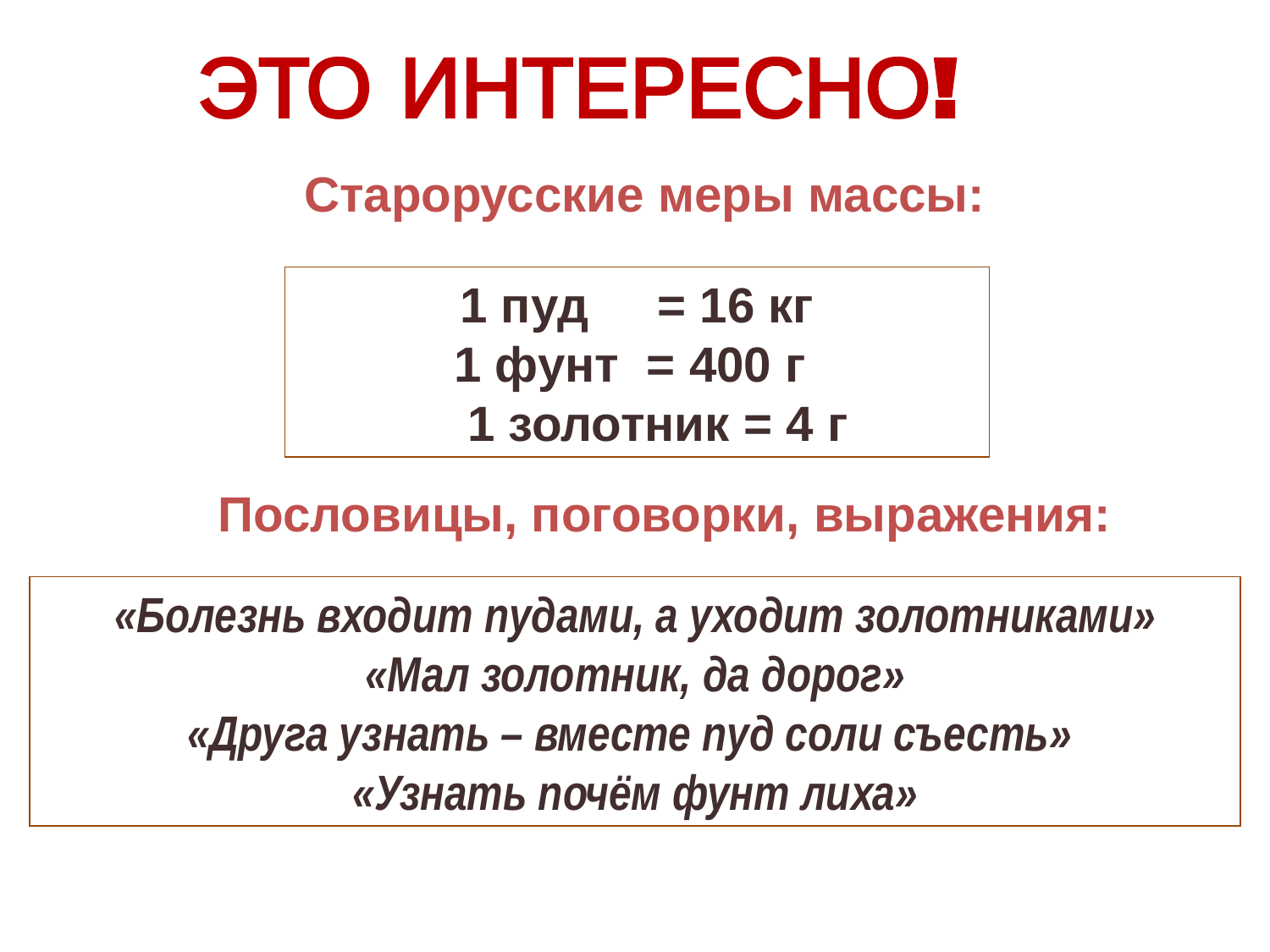

ЭТО ИНТЕРЕСНО!
Старорусские меры массы:
1 пуд     = 16 кг
1 фунт  = 400 г
   1 золотник = 4 г
Пословицы, поговорки, выражения:
«Болезнь входит пудами, а уходит золотниками»
«Мал золотник, да дорог»
«Друга узнать – вместе пуд соли съесть»
«Узнать почём фунт лиха»